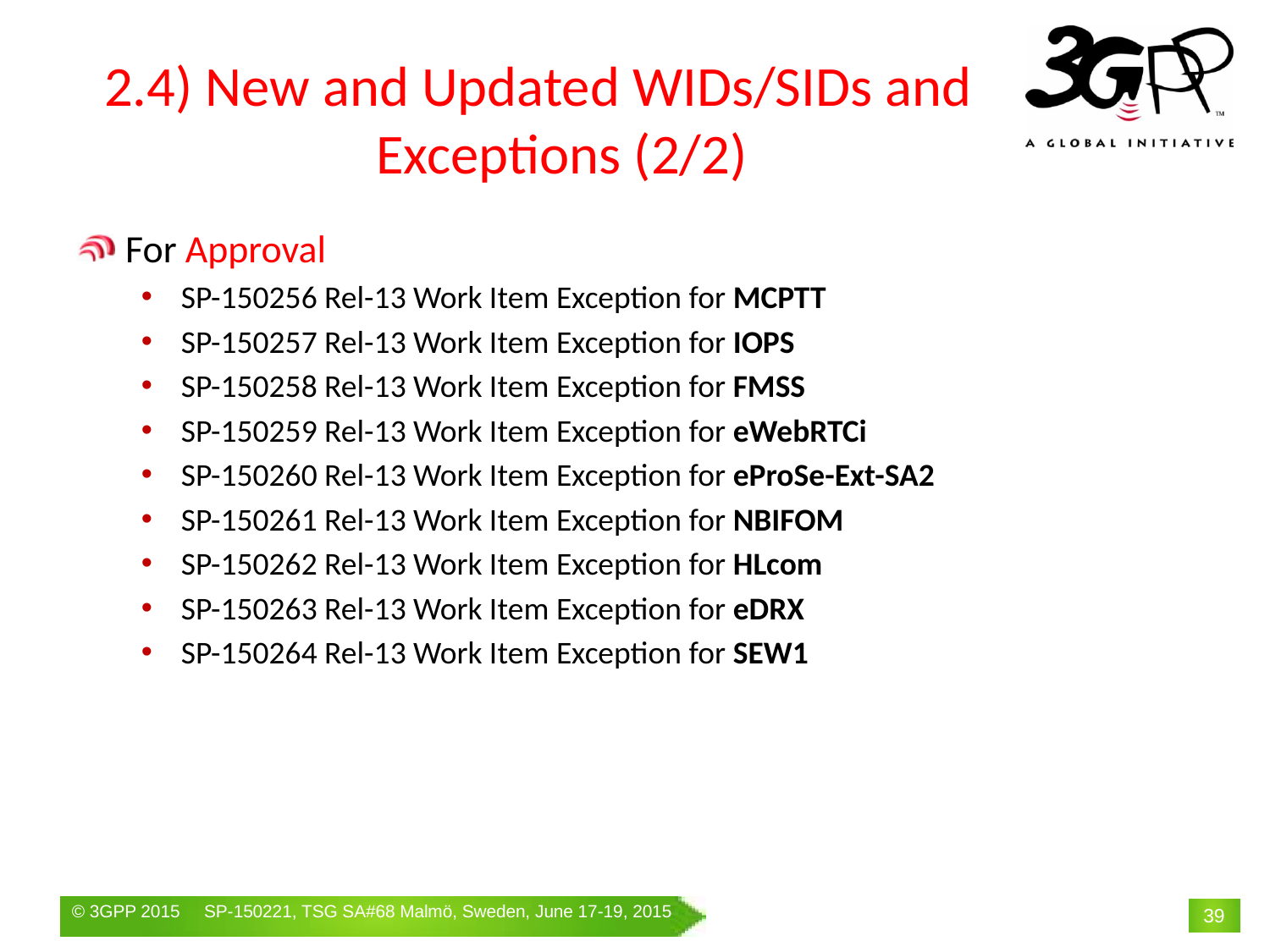

# 2.4) New and Updated WIDs/SIDs and Exceptions (2/2)
For Approval
SP-150256 Rel-13 Work Item Exception for MCPTT
SP-150257 Rel-13 Work Item Exception for IOPS
SP-150258 Rel-13 Work Item Exception for FMSS
SP-150259 Rel-13 Work Item Exception for eWebRTCi
SP-150260 Rel-13 Work Item Exception for eProSe-Ext-SA2
SP-150261 Rel-13 Work Item Exception for NBIFOM
SP-150262 Rel-13 Work Item Exception for HLcom
SP-150263 Rel-13 Work Item Exception for eDRX
SP-150264 Rel-13 Work Item Exception for SEW1